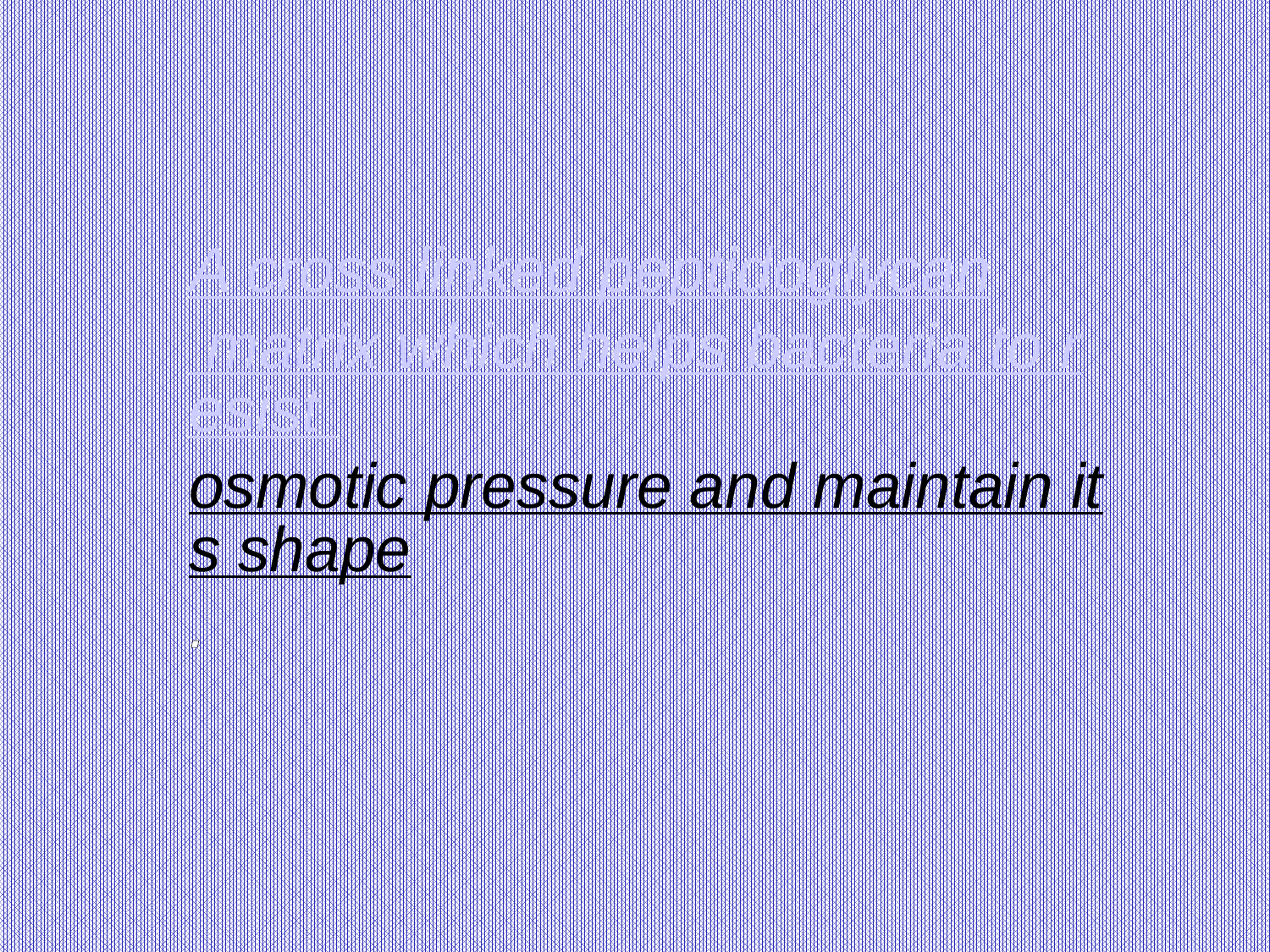

A cross linked peptidoglycan
 matrix which helps bacteria to resist
osmotic pressure and maintain its shape.